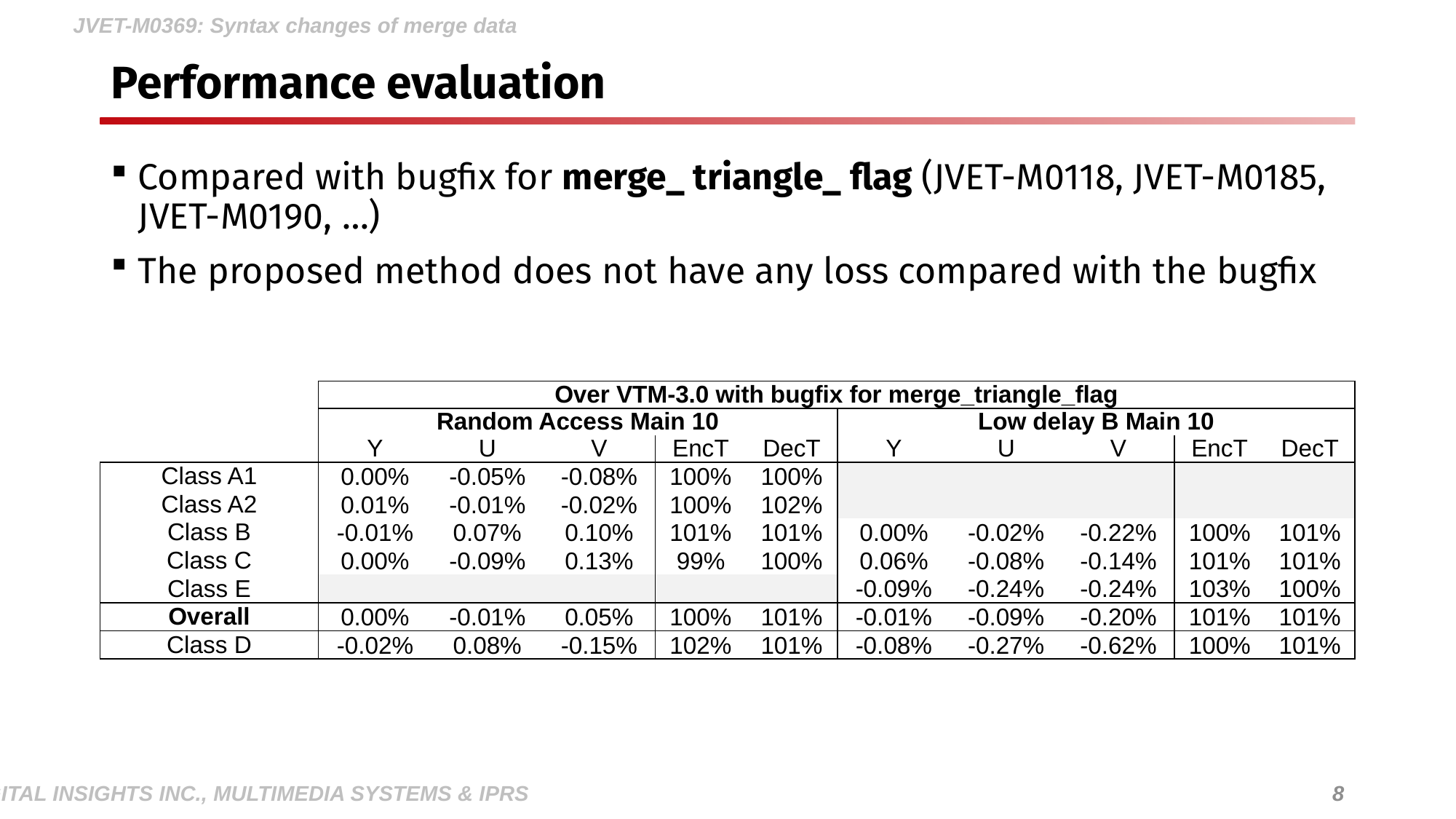

# Performance evaluation
Compared with bugfix for merge_ triangle_ flag (JVET-M0118, JVET-M0185, JVET-M0190, …)
The proposed method does not have any loss compared with the bugfix
|  | Over VTM-3.0 with bugfix for merge\_triangle\_flag |  |  |  |  |  |  |  |  |  |
| --- | --- | --- | --- | --- | --- | --- | --- | --- | --- | --- |
|  | Random Access Main 10 |  |  |  |  | Low delay B Main 10 |  |  |  |  |
|  | Y | U | V | EncT | DecT | Y | U | V | EncT | DecT |
| Class A1 | 0.00% | -0.05% | -0.08% | 100% | 100% |  |  |  |  |  |
| Class A2 | 0.01% | -0.01% | -0.02% | 100% | 102% |  |  |  |  |  |
| Class B | -0.01% | 0.07% | 0.10% | 101% | 101% | 0.00% | -0.02% | -0.22% | 100% | 101% |
| Class C | 0.00% | -0.09% | 0.13% | 99% | 100% | 0.06% | -0.08% | -0.14% | 101% | 101% |
| Class E |  |  |  |  |  | -0.09% | -0.24% | -0.24% | 103% | 100% |
| Overall | 0.00% | -0.01% | 0.05% | 100% | 101% | -0.01% | -0.09% | -0.20% | 101% | 101% |
| Class D | -0.02% | 0.08% | -0.15% | 102% | 101% | -0.08% | -0.27% | -0.62% | 100% | 101% |
8